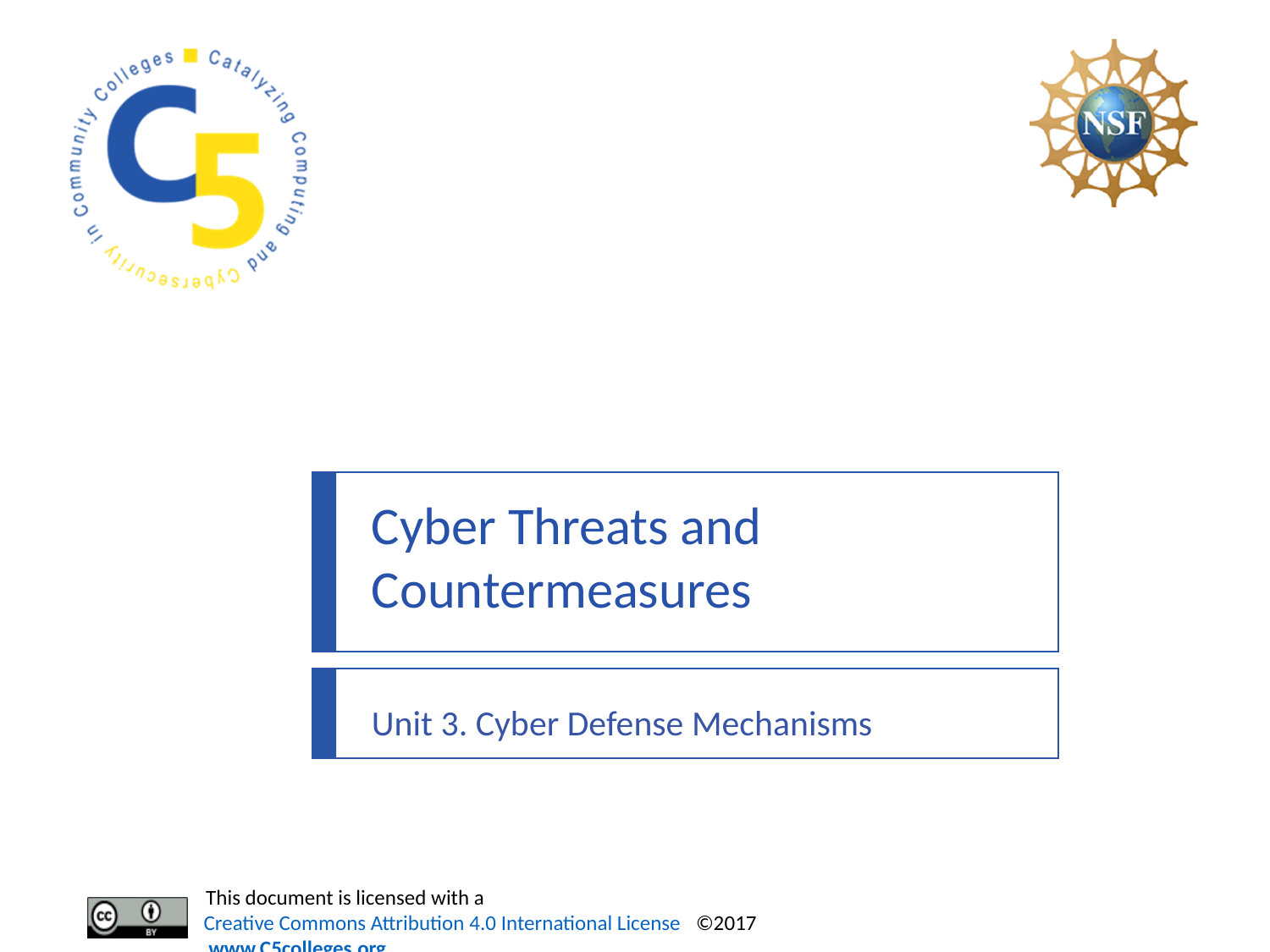

# Cyber Threats and Countermeasures
Unit 3. Cyber Defense Mechanisms